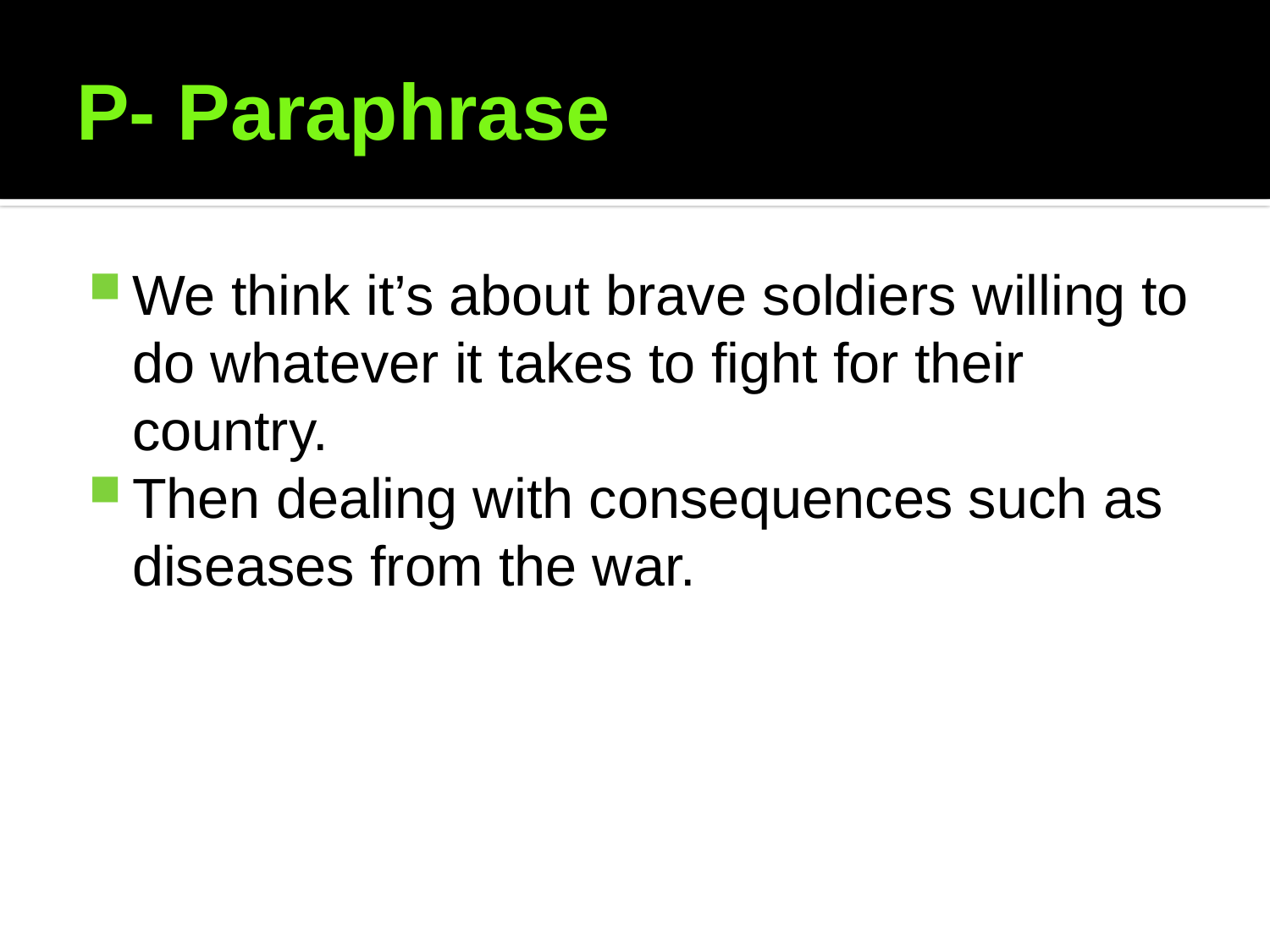

# P- Paraphrase
We think it’s about brave soldiers willing to do whatever it takes to fight for their country.
Then dealing with consequences such as diseases from the war.